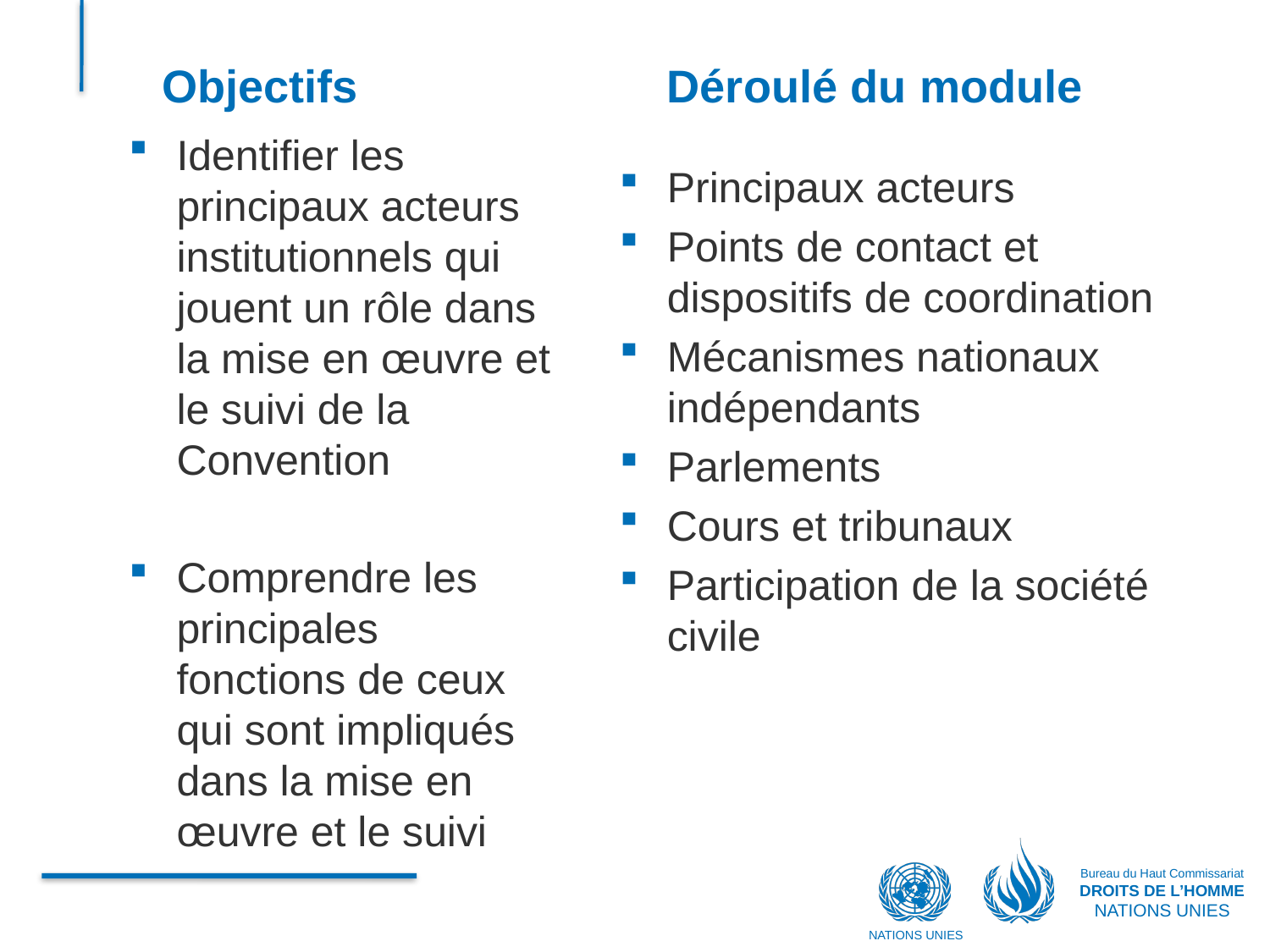

Objectifs
Déroulé du module
Identifier les principaux acteurs institutionnels qui jouent un rôle dans la mise en œuvre et le suivi de la Convention

Comprendre les principales fonctions de ceux qui sont impliqués dans la mise en œuvre et le suivi
Principaux acteurs
Points de contact et dispositifs de coordination
Mécanismes nationaux indépendants
Parlements
Cours et tribunaux
Participation de la société civile

Bureau du Haut Commissariat
DROITS DE L’HOMME
NATIONS UNIES
NATIONS UNIES